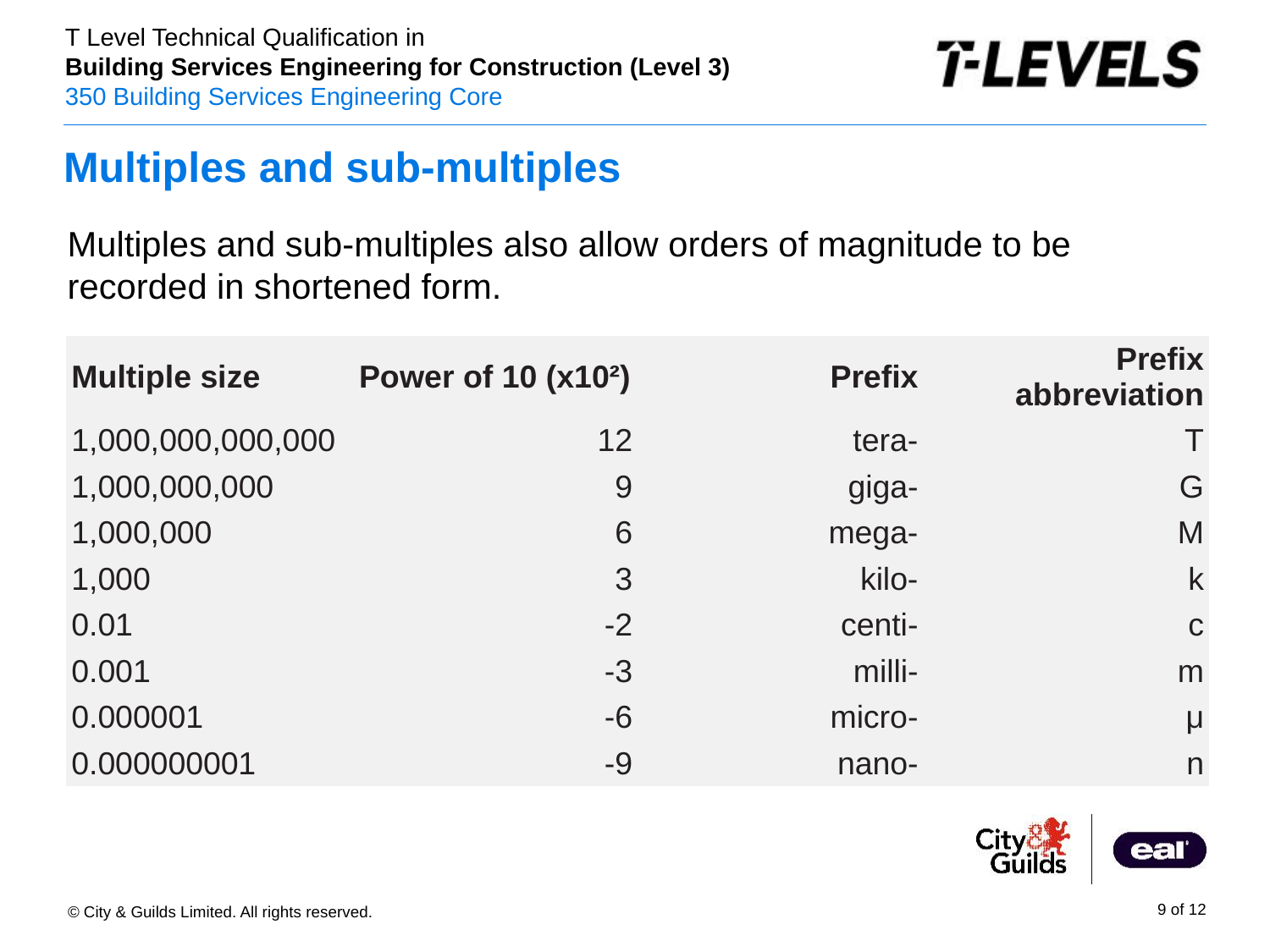

# Multiples and sub-multiples
Multiples and sub-multiples also allow orders of magnitude to be recorded in shortened form.
| Multiple size | Power of 10 (x10²) | Prefix | Prefix abbreviation |
| --- | --- | --- | --- |
| 1,000,000,000,000 | 12 | tera- | T |
| 1,000,000,000 | 9 | giga- | G |
| 1,000,000 | 6 | mega- | M |
| 1,000 | 3 | kilo- | k |
| 0.01 | -2 | centi- | c |
| 0.001 | -3 | milli- | m |
| 0.000001 | -6 | micro- | μ |
| 0.000000001 | -9 | nano- | n |